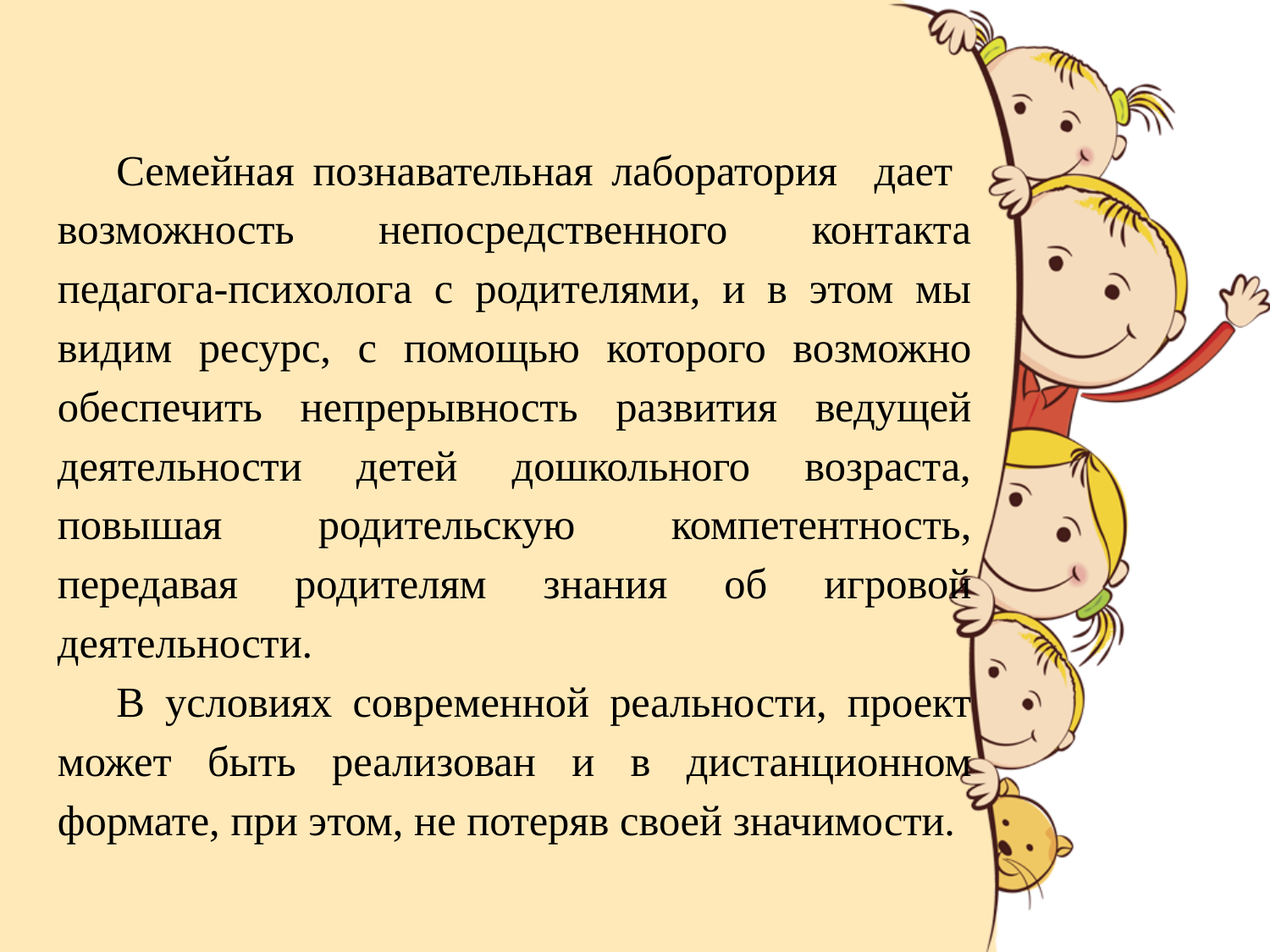

Семейная познавательная лаборатория  дает  возможность непосредственного контакта педагога-психолога с родителями, и в этом мы видим ресурс, с помощью которого возможно обеспечить непрерывность развития ведущей деятельности детей дошкольного возраста, повышая родительскую компетентность, передавая родителям знания об игровой деятельности.
В условиях современной реальности, проект может быть реализован и в дистанционном формате, при этом, не потеряв своей значимости.